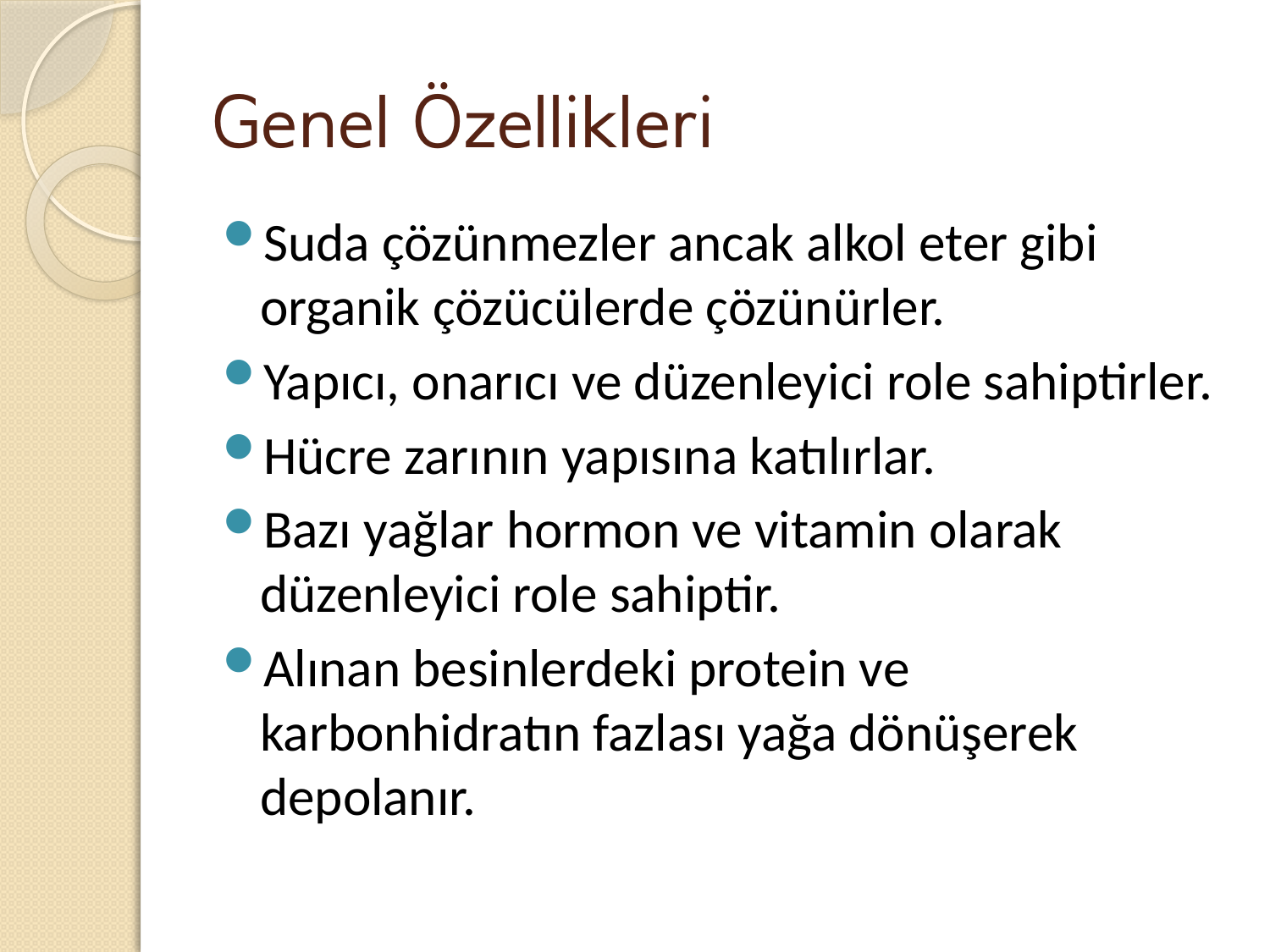

# Genel Özellikleri
Suda çözünmezler ancak alkol eter gibi  organik çözücülerde çözünürler.
Yapıcı, onarıcı ve düzenleyici role sahiptirler.
Hücre zarının yapısına katılırlar.
Bazı yağlar hormon ve vitamin olarak düzenleyici role sahiptir.
Alınan besinlerdeki protein ve karbonhidratın fazlası yağa dönüşerek depolanır.